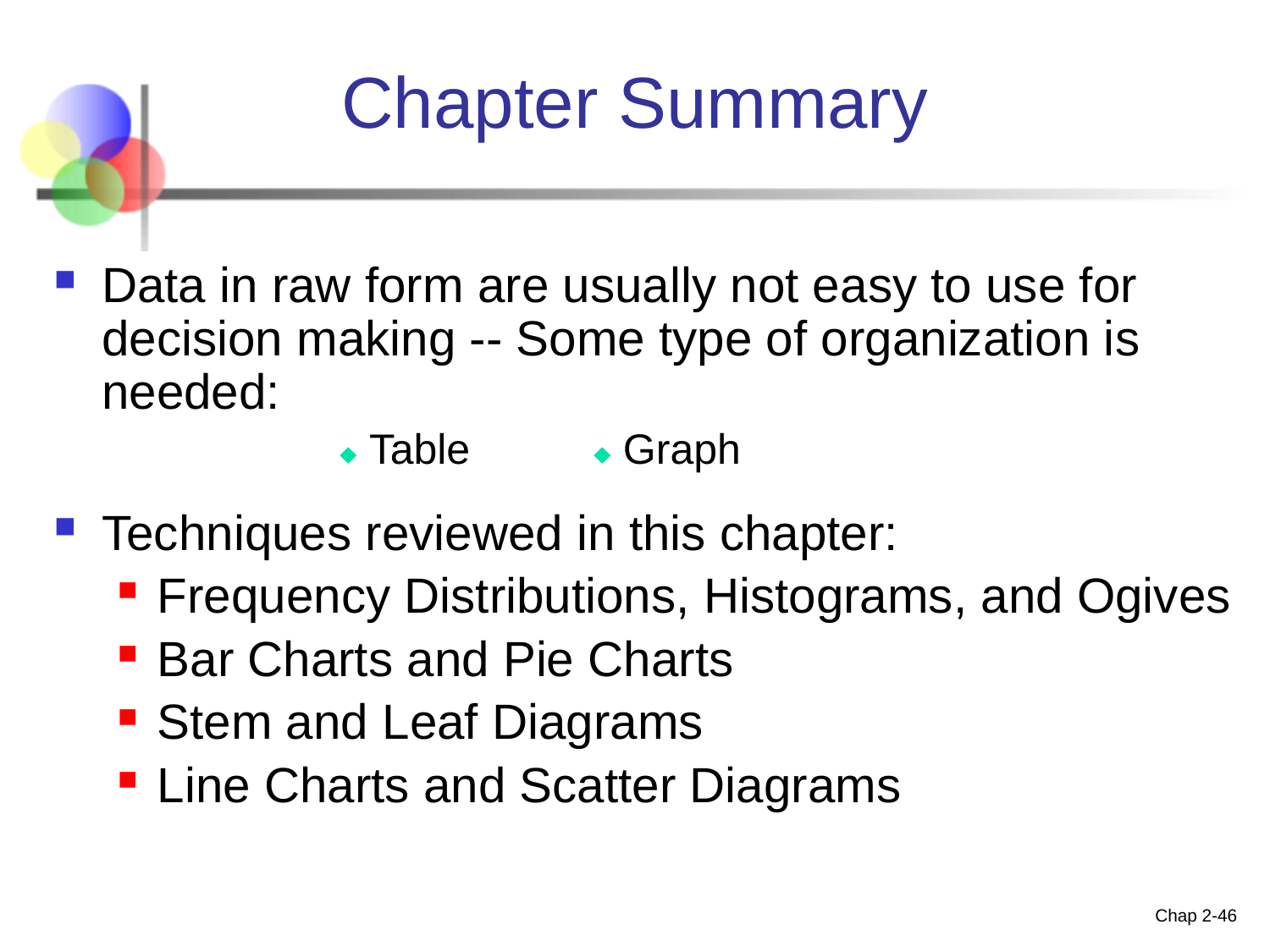

# Chapter Summary
Data in raw form are usually not easy to use for decision making -- Some type of organization is needed:
		♦ Table	♦ Graph
Techniques reviewed in this chapter:
Frequency Distributions, Histograms, and Ogives
Bar Charts and Pie Charts
Stem and Leaf Diagrams
Line Charts and Scatter Diagrams

Chap 2-46